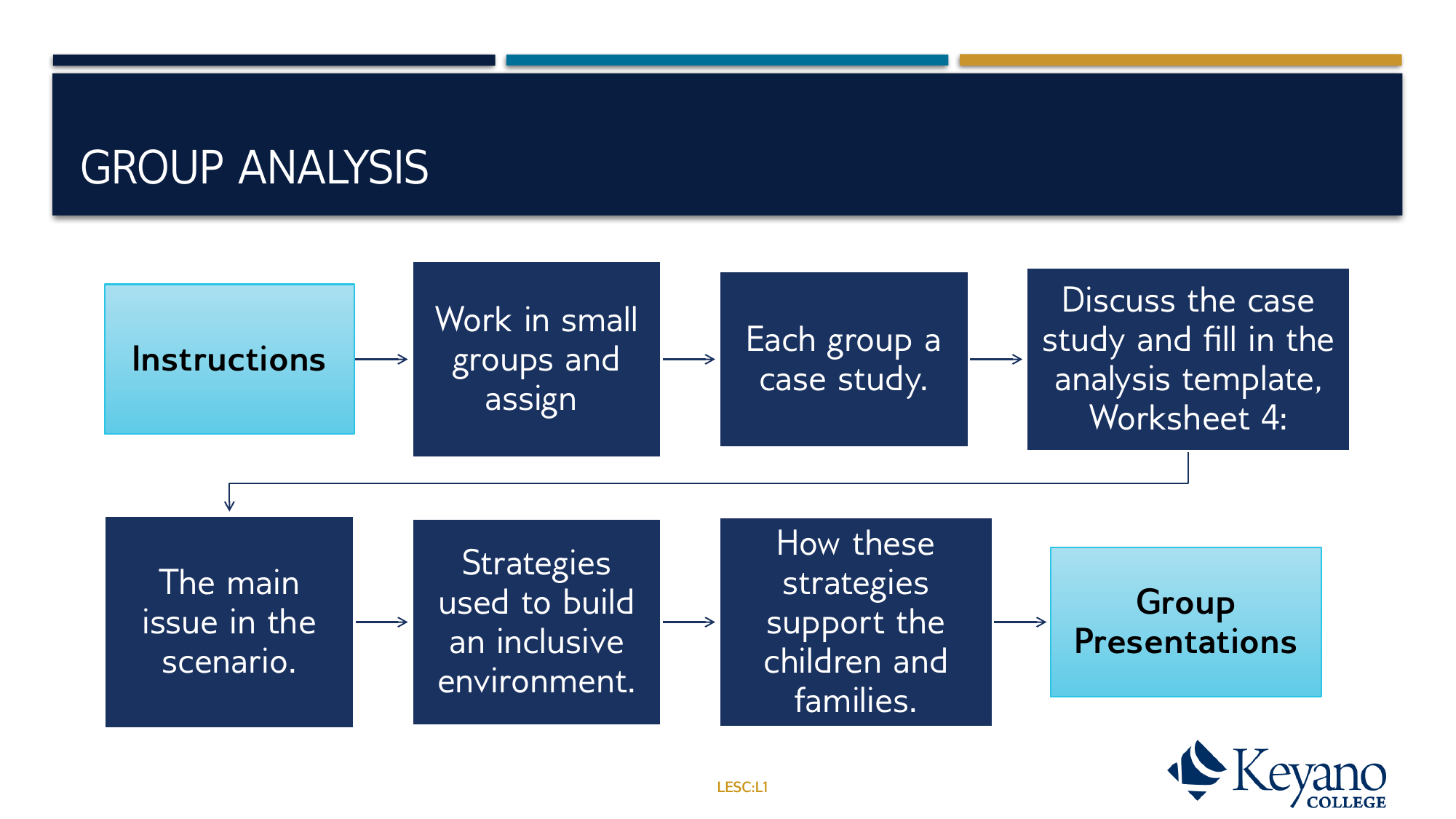

# Group Analysis

Instructions

Work in small groups and assign

Each group a case study.

Discuss the case study and fill in the analysis template, Worksheet 4:

The main issue in the scenario.

Strategies used to build an inclusive environment.

How these strategies support the children and families.
Group Presentations
LESC:L1